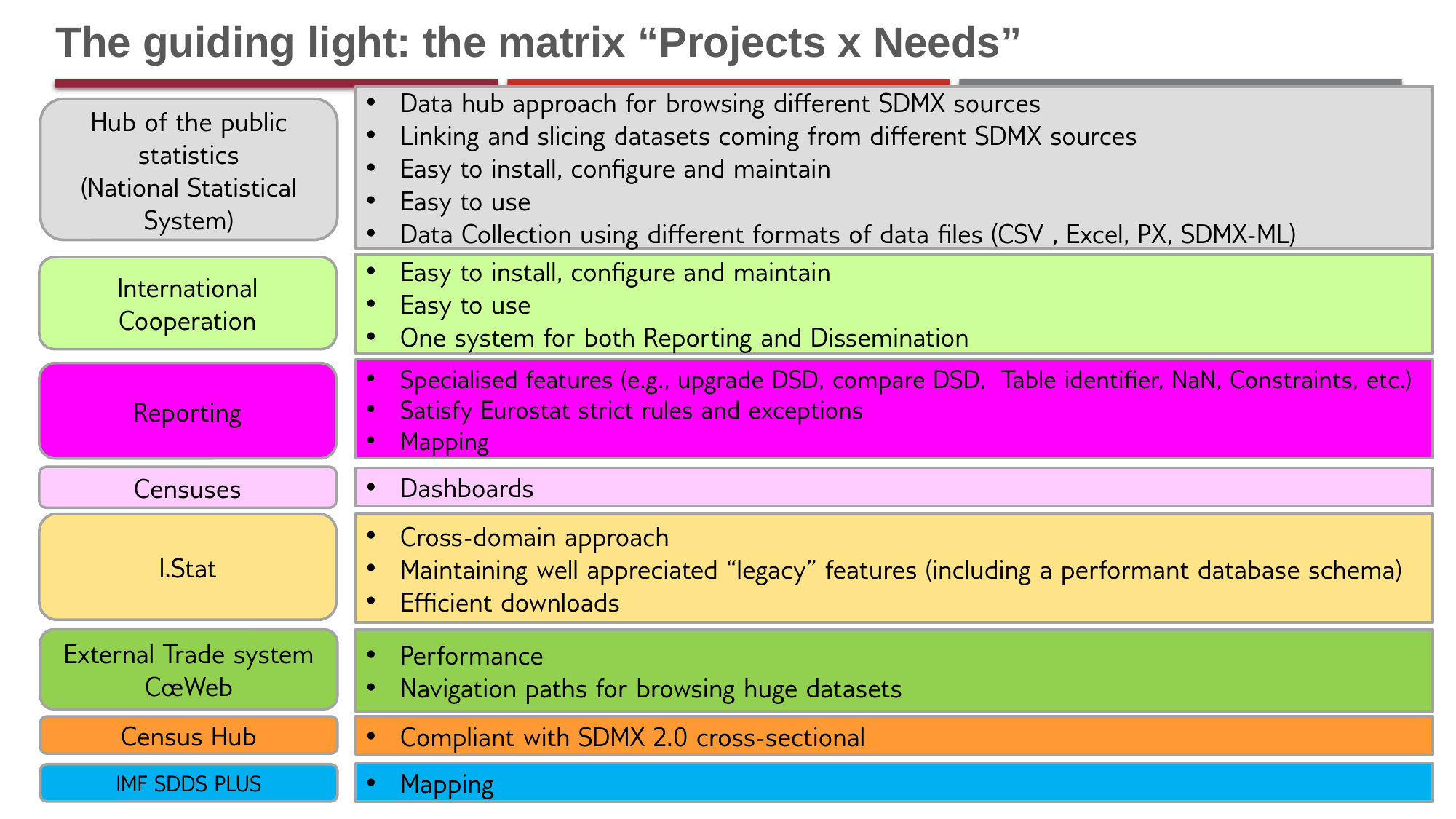

# The guiding light: the matrix “Projects x Needs”
Data hub approach for browsing different SDMX sources
Linking and slicing datasets coming from different SDMX sources
Easy to install, configure and maintain
Easy to use
Data Collection using different formats of data files (CSV , Excel, PX, SDMX-ML)
Hub of the public statistics
(National Statistical System)
Easy to install, configure and maintain
Easy to use
One system for both Reporting and Dissemination
International Cooperation
Specialised features (e.g., upgrade DSD, compare DSD,  Table identifier, NaN, Constraints, etc.)
Satisfy Eurostat strict rules and exceptions
Mapping
Reporting
Censuses
Dashboards
Cross-domain approach
Maintaining well appreciated “legacy” features (including a performant database schema)
Efficient downloads
I.Stat
External Trade system CoeWeb
Performance
Navigation paths for browsing huge datasets
Compliant with SDMX 2.0 cross-sectional
Census Hub
5
Mapping
IMF SDDS PLUS